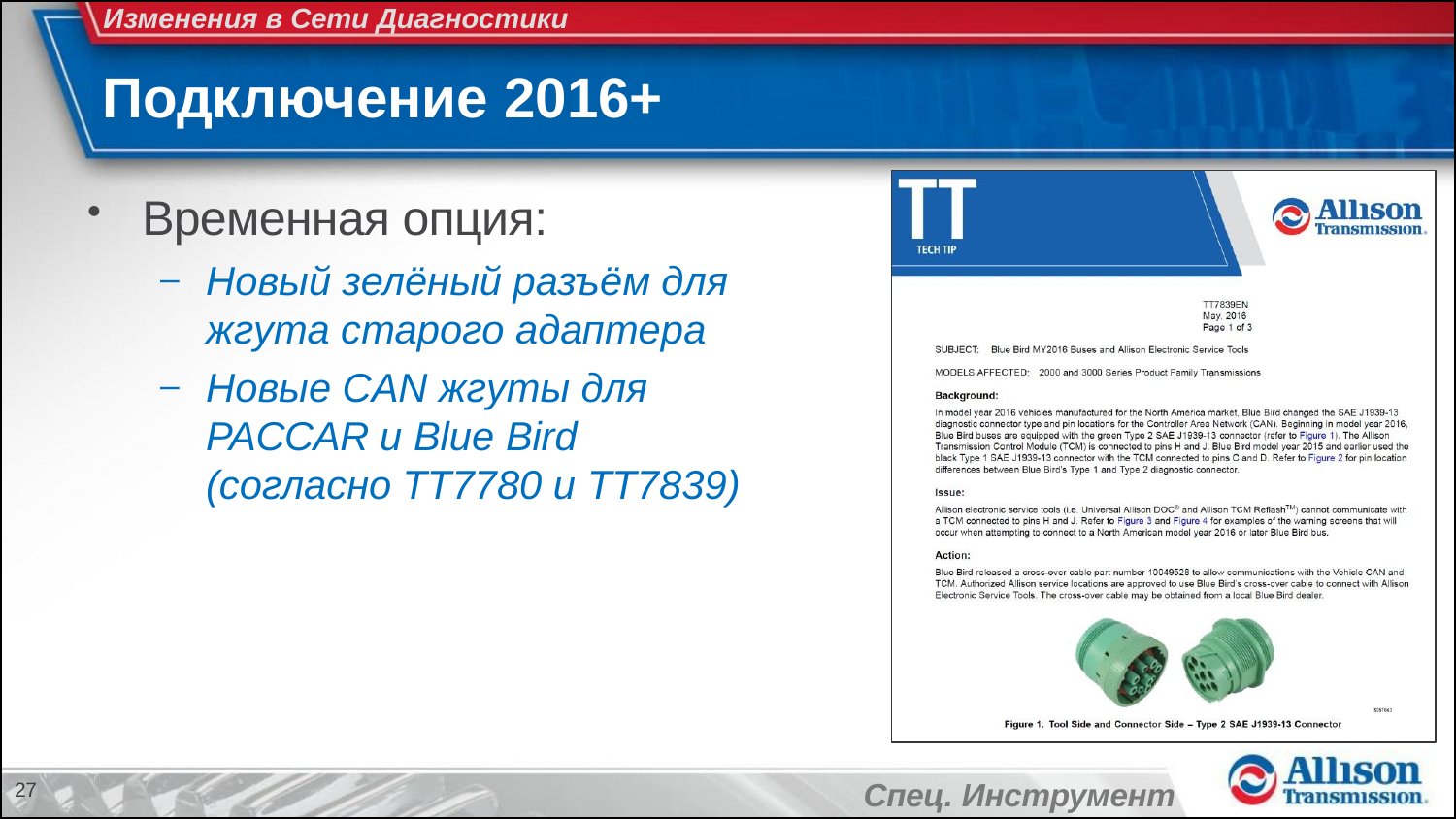

Изменения в Сети Диагностики
# Подключение 2016+

Временная опция:
Новый зелёный разъём для жгута старого адаптера
Новые CAN жгуты для PACCAR и Blue Bird  (согласно TT7780 и TT7839)

27
Спец. Инструмент